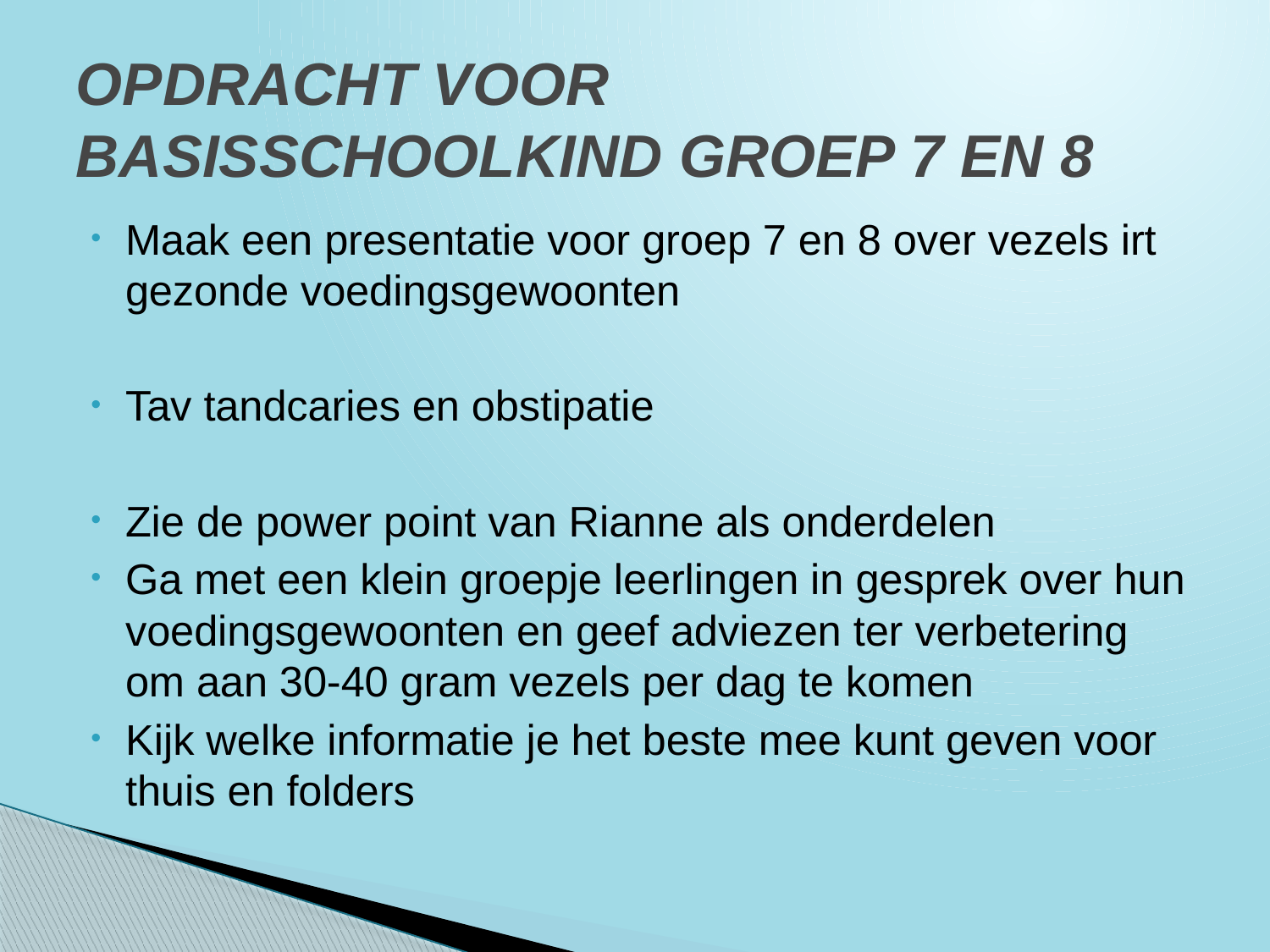

# OPDRACHT VOOR BASISSCHOOLKIND GROEP 7 EN 8
Maak een presentatie voor groep 7 en 8 over vezels irt gezonde voedingsgewoonten

Tav tandcaries en obstipatie

Zie de power point van Rianne als onderdelen
Ga met een klein groepje leerlingen in gesprek over hun voedingsgewoonten en geef adviezen ter verbetering om aan 30-40 gram vezels per dag te komen
Kijk welke informatie je het beste mee kunt geven voor thuis en folders